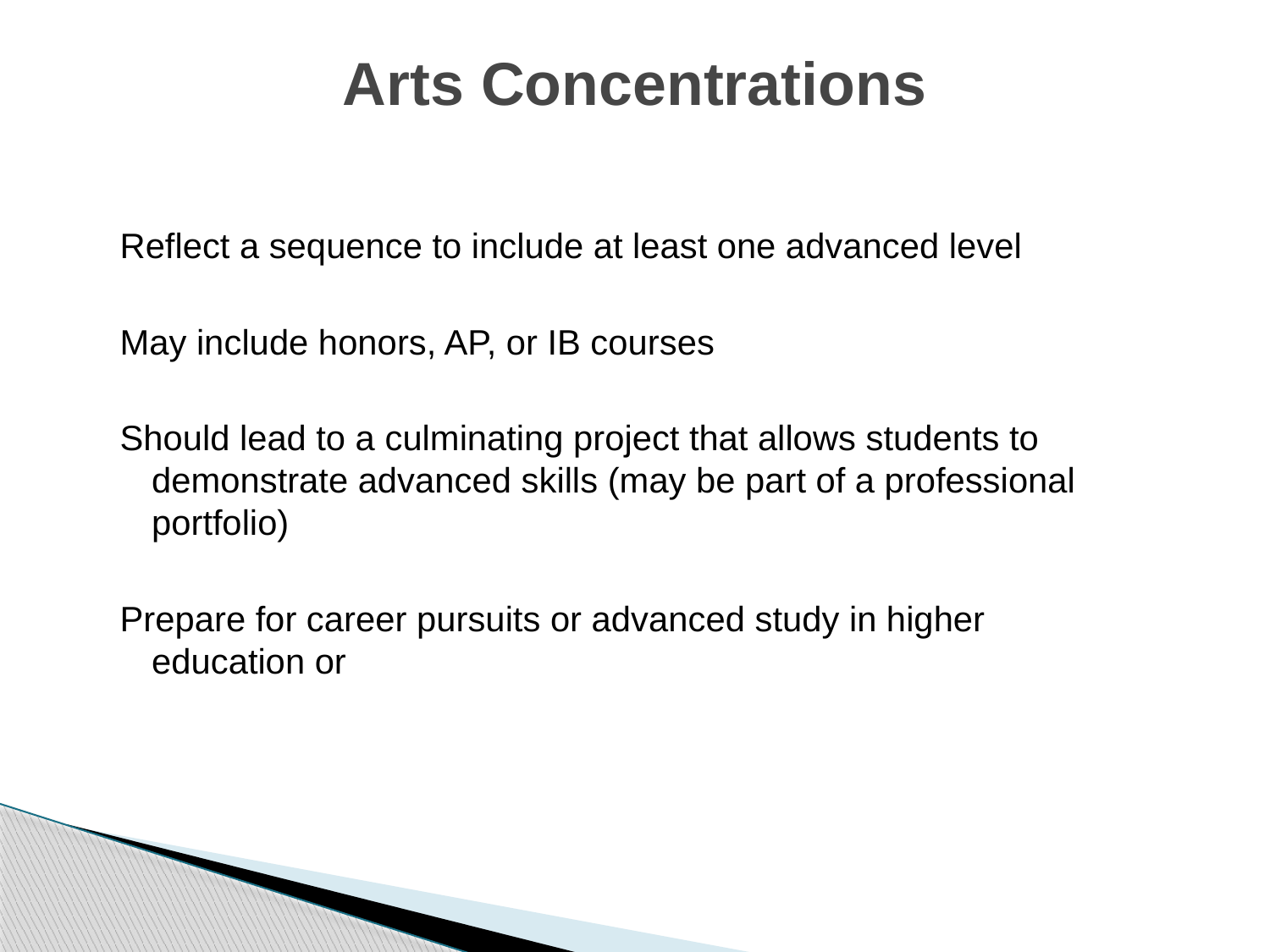

# Arts Concentrations

Reflect a sequence to include at least one advanced level

May include honors, AP, or IB courses

Should lead to a culminating project that allows students to demonstrate advanced skills (may be part of a professional portfolio)

Prepare for career pursuits or advanced study in higher education or